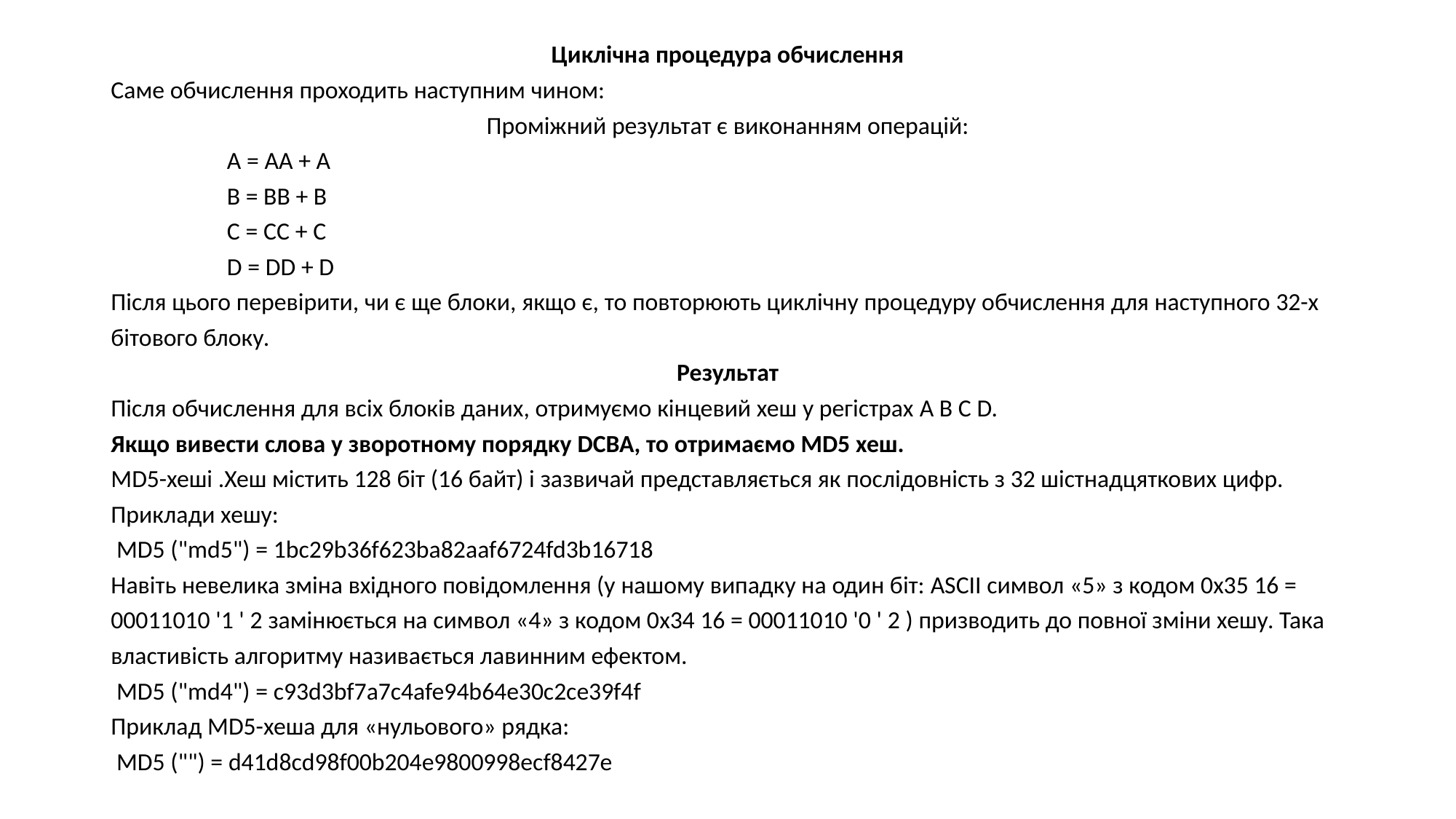

Циклічна процедура обчислення
Саме обчислення проходить наступним чином:
Проміжний результат є виконанням операцій:
A = AA + A
B = BB + B
C = CC + C
D = DD + D
Після цього перевірити, чи є ще блоки, якщо є, то повторюють циклічну процедуру обчислення для наступного 32-х бітового блоку.
Результат
Після обчислення для всіх блоків даних, отримуємо кінцевий хеш у регістрах A B C D.
Якщо вивести слова у зворотному порядку DCBA, то отримаємо MD5 хеш.
MD5-хеші .Хеш містить 128 біт (16 байт) і зазвичай представляється як послідовність з 32 шістнадцяткових цифр.
Приклади хешу:
 MD5 ("md5") = 1bc29b36f623ba82aaf6724fd3b16718
Навіть невелика зміна вхідного повідомлення (у нашому випадку на один біт: ASCII символ «5» з кодом 0x35 16 = 00011010 '1 ' 2 замінюється на символ «4» з кодом 0x34 16 = 00011010 '0 ' 2 ) призводить до повної зміни хешу. Така властивість алгоритму називається лавинним ефектом.
 MD5 ("md4") = c93d3bf7a7c4afe94b64e30c2ce39f4f
Приклад MD5-хеша для «нульового» рядка:
 MD5 ("") = d41d8cd98f00b204e9800998ecf8427e